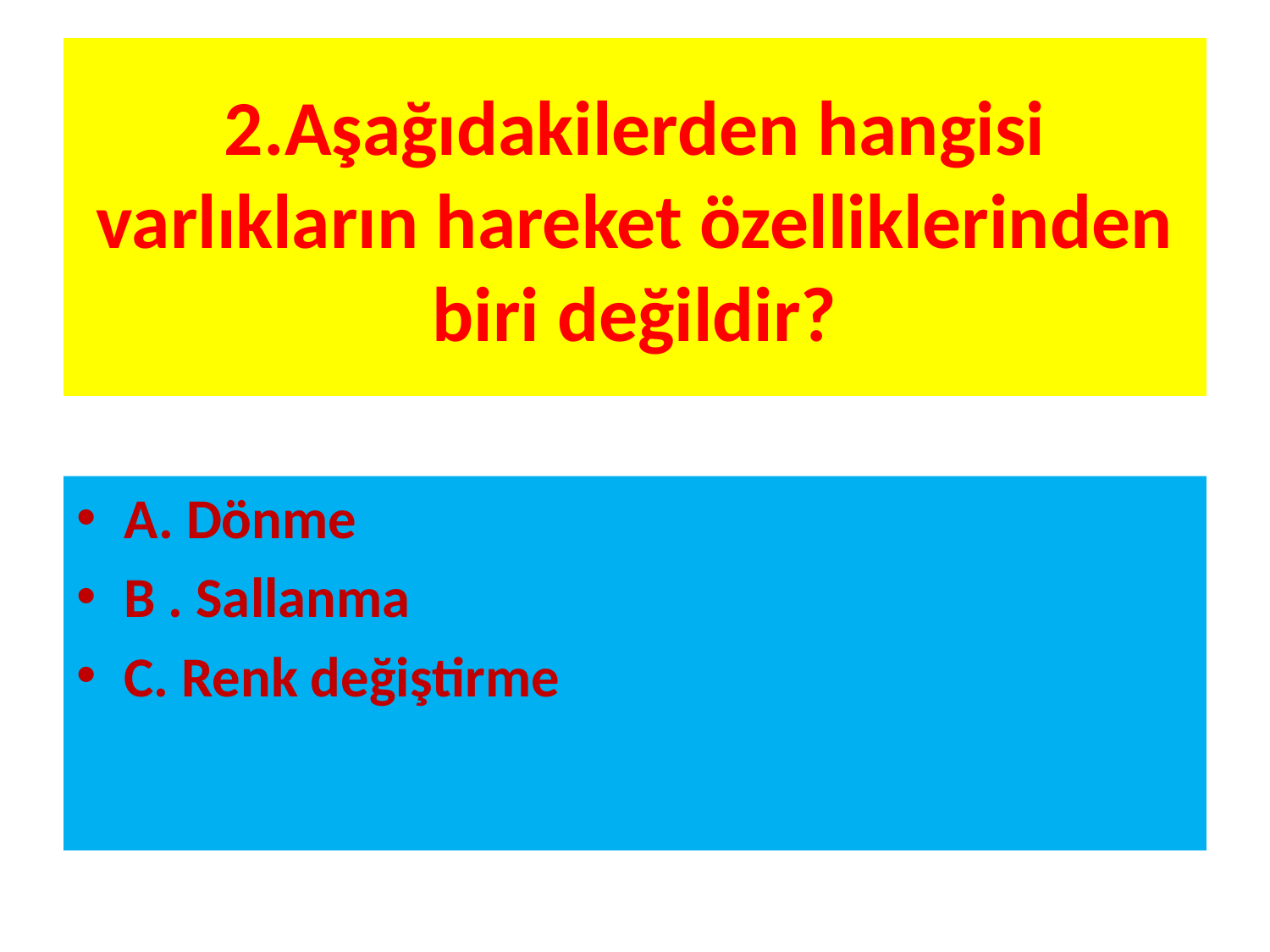

# 2.Aşağıdakilerden hangisi varlıkların hareket özelliklerinden biri değildir?
A. Dönme
B . Sallanma
C. Renk değiştirme